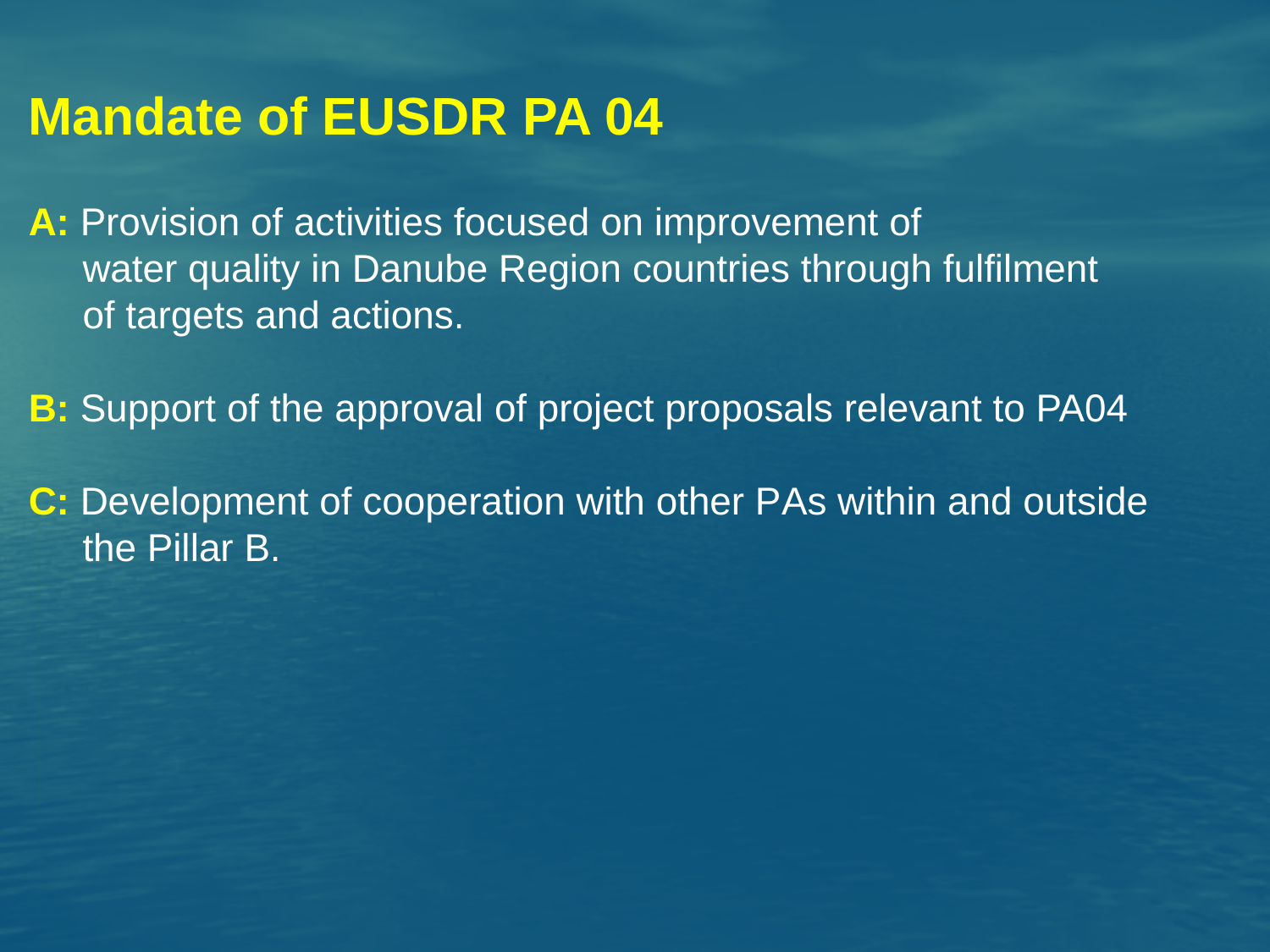

Mandate of EUSDR PA 04

A: Provision of activities focused on improvement of
     water quality in Danube Region countries through fulfilment
     of targets and actions.

B: Support of the approval of project proposals relevant to PA04

C: Development of cooperation with other PAs within and outside
     the Pillar B.